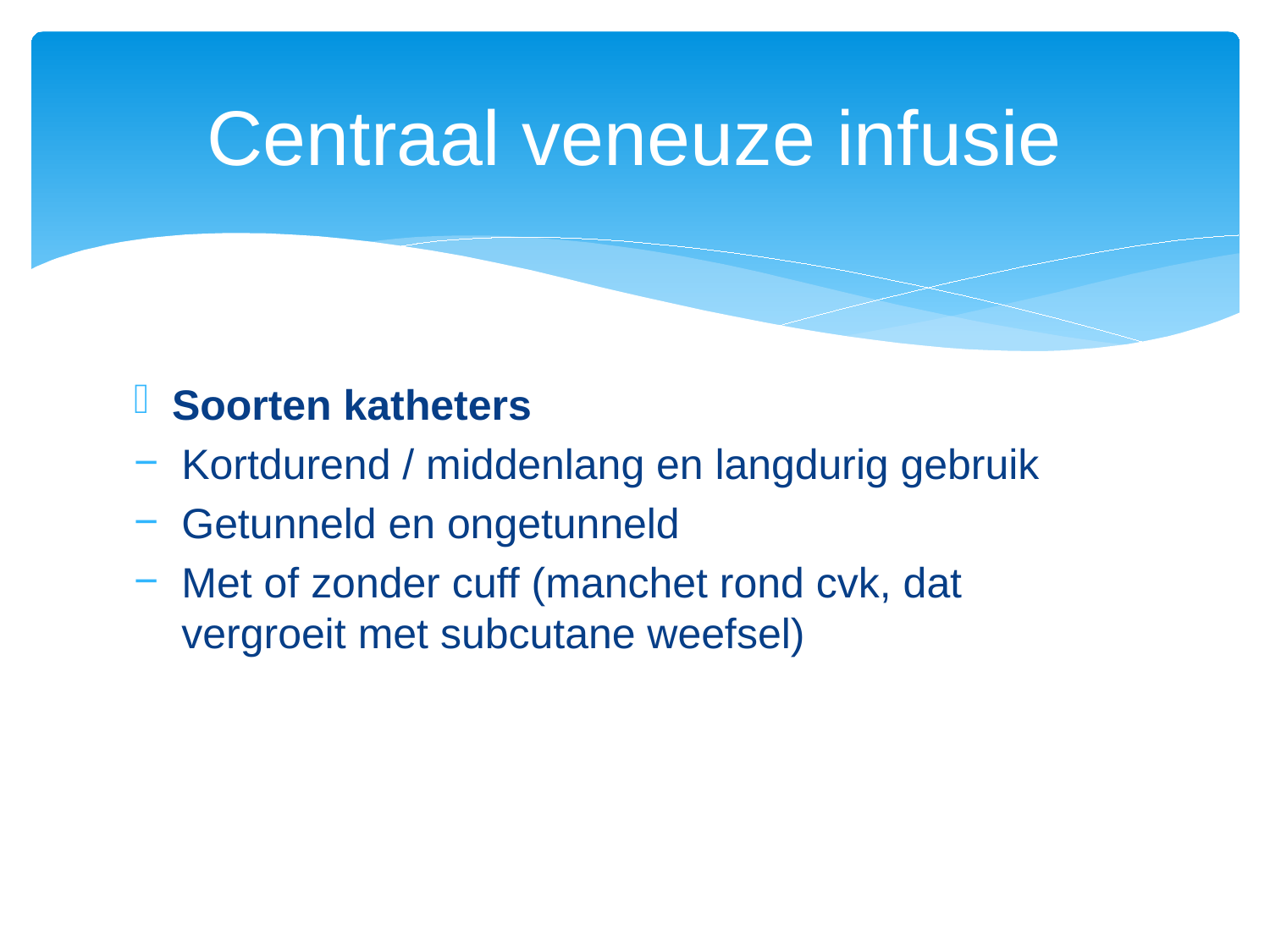

# Centraal veneuze infusie
Soorten katheters
Kortdurend / middenlang en langdurig gebruik
Getunneld en ongetunneld
Met of zonder cuff (manchet rond cvk, dat vergroeit met subcutane weefsel)